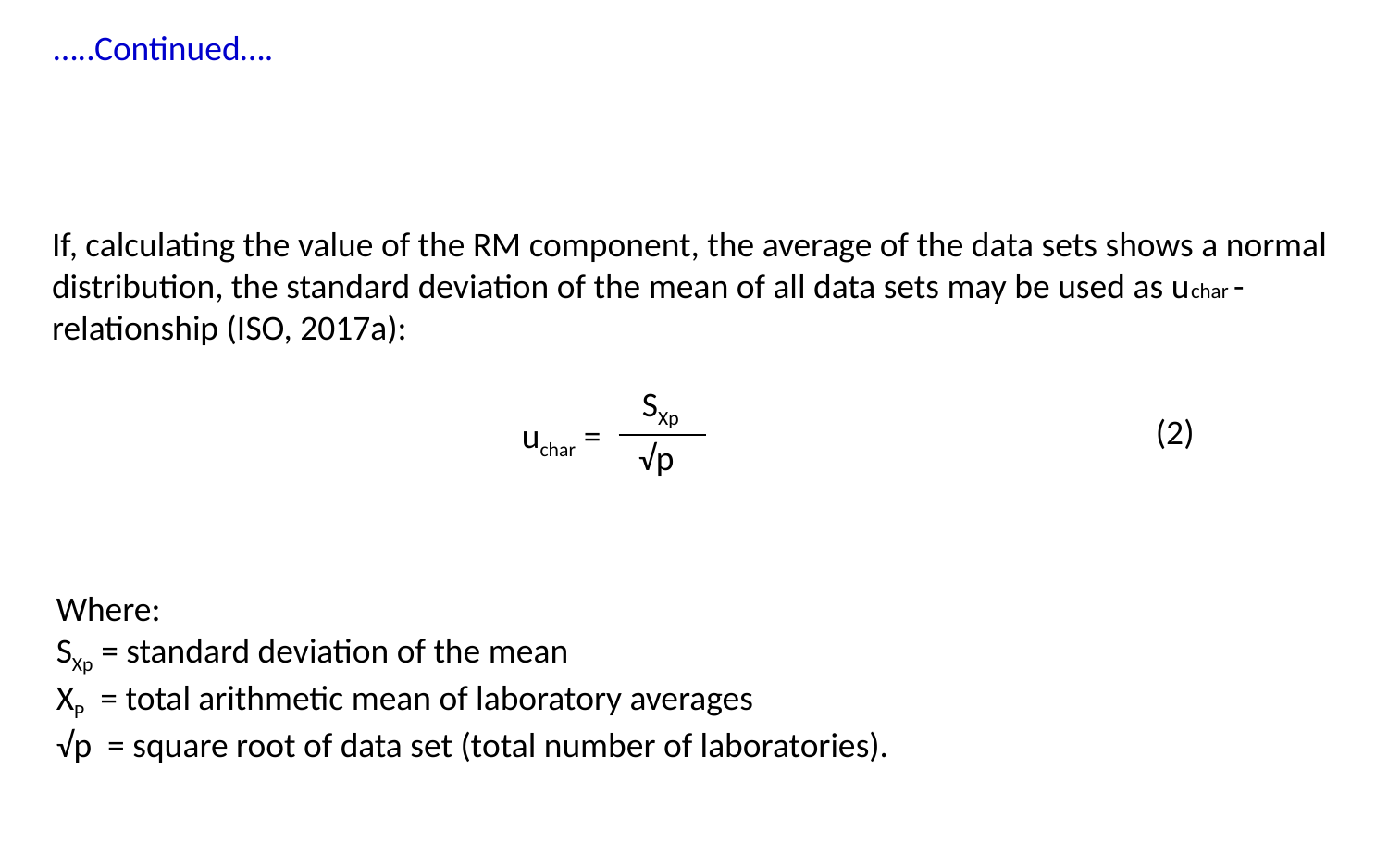

…..Continued….
If, calculating the value of the RM component, the average of the data sets shows a normal distribution, the standard deviation of the mean of all data sets may be used as uchar - relationship (ISO, 2017a):
SXp
uchar =
√p
(2)
Where:
SXp = standard deviation of the mean
XP  = total arithmetic mean of laboratory averages
√p  = square root of data set (total number of laboratories).